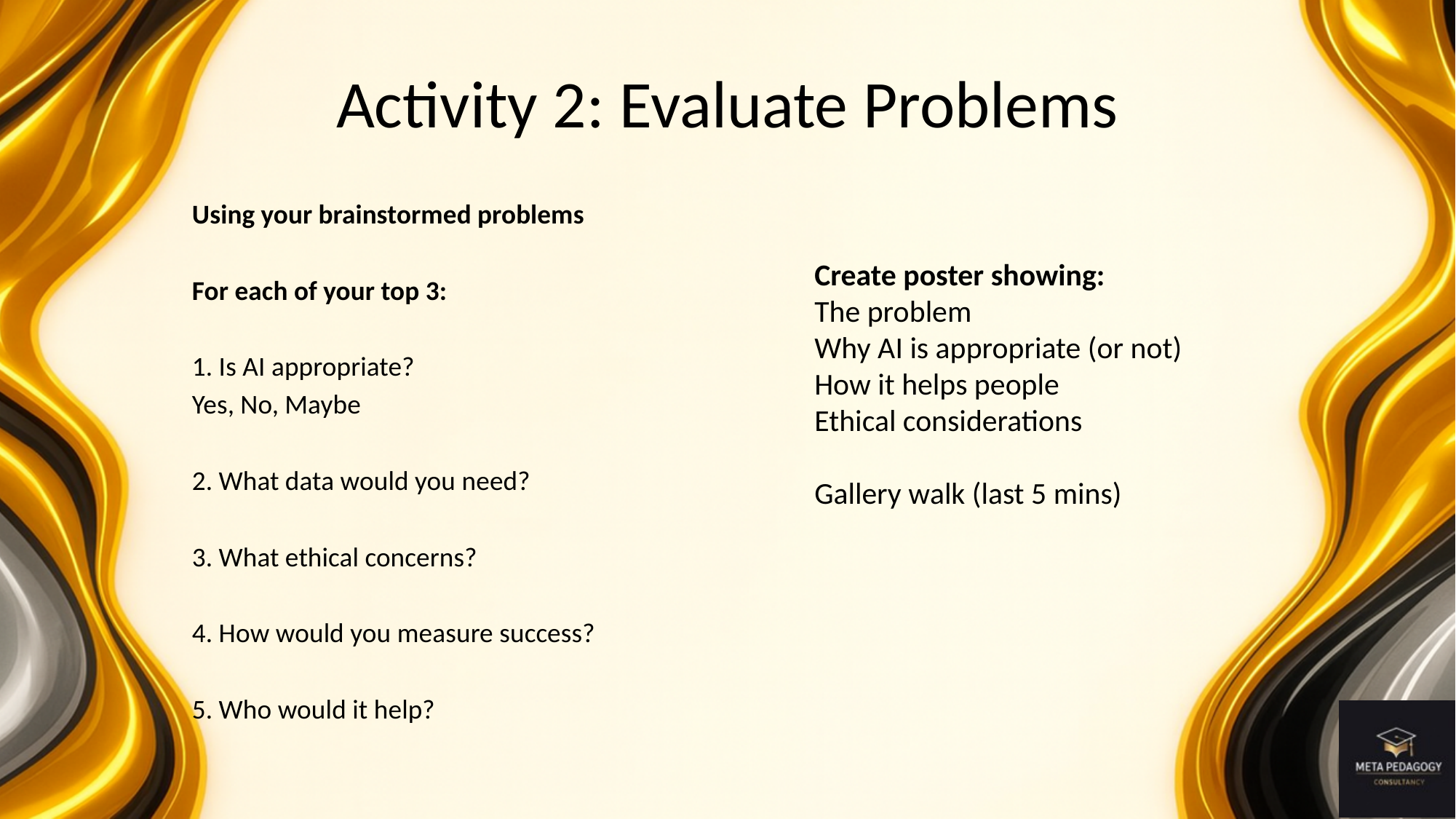

# Activity 2: Evaluate Problems
Using your brainstormed problems

For each of your top 3:

1. Is AI appropriate?
Yes, No, Maybe

2. What data would you need?

3. What ethical concerns?

4. How would you measure success?

5. Who would it help?

Create poster showing:
The problem
Why AI is appropriate (or not)
How it helps people
Ethical considerations

Gallery walk (last 5 mins)